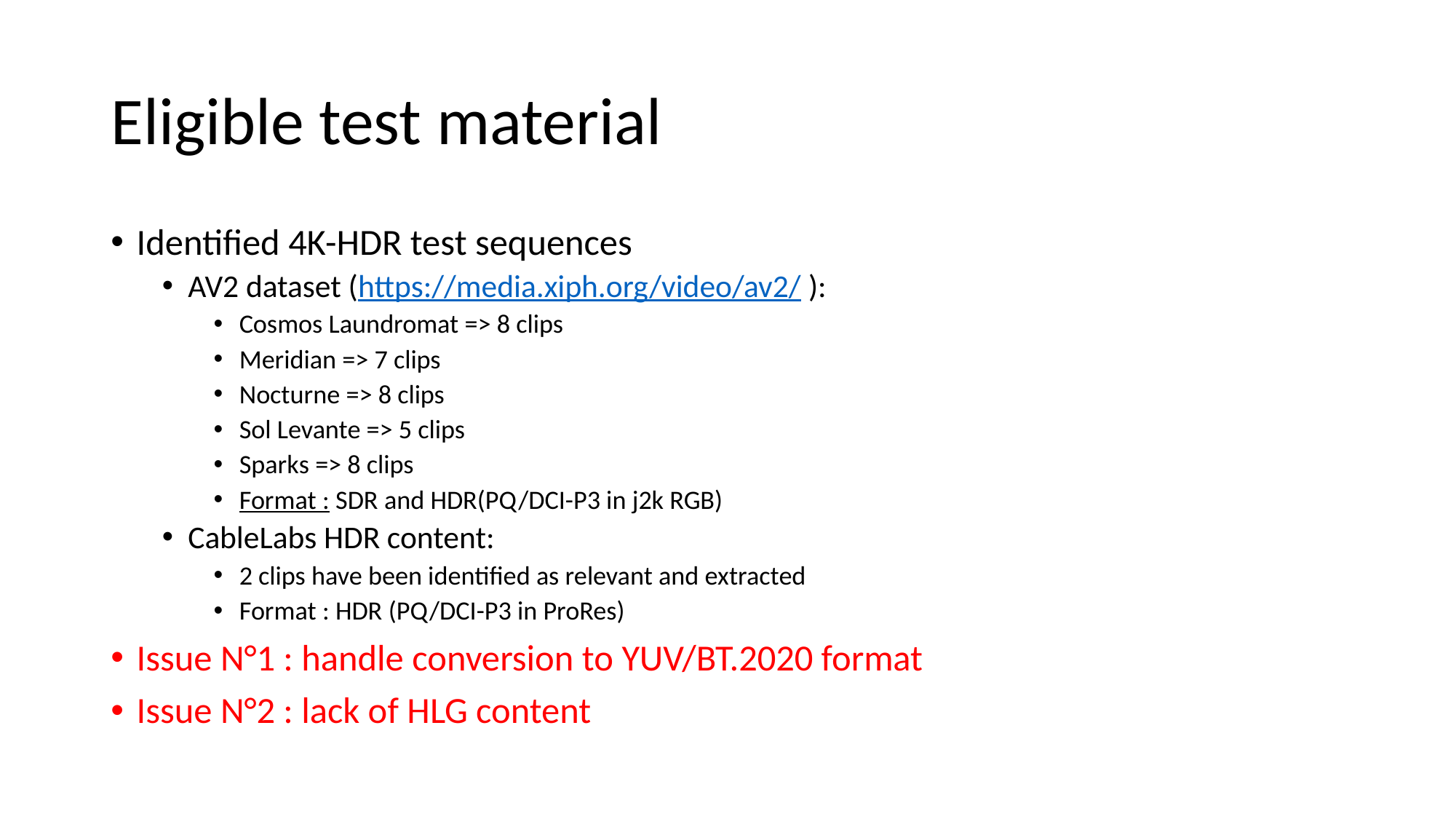

# Eligible test material
Identified 4K-HDR test sequences
AV2 dataset (https://media.xiph.org/video/av2/ ):
Cosmos Laundromat => 8 clips
Meridian => 7 clips
Nocturne => 8 clips
Sol Levante => 5 clips
Sparks => 8 clips
Format : SDR and HDR(PQ/DCI-P3 in j2k RGB)
CableLabs HDR content:
2 clips have been identified as relevant and extracted
Format : HDR (PQ/DCI-P3 in ProRes)
Issue N°1 : handle conversion to YUV/BT.2020 format
Issue N°2 : lack of HLG content